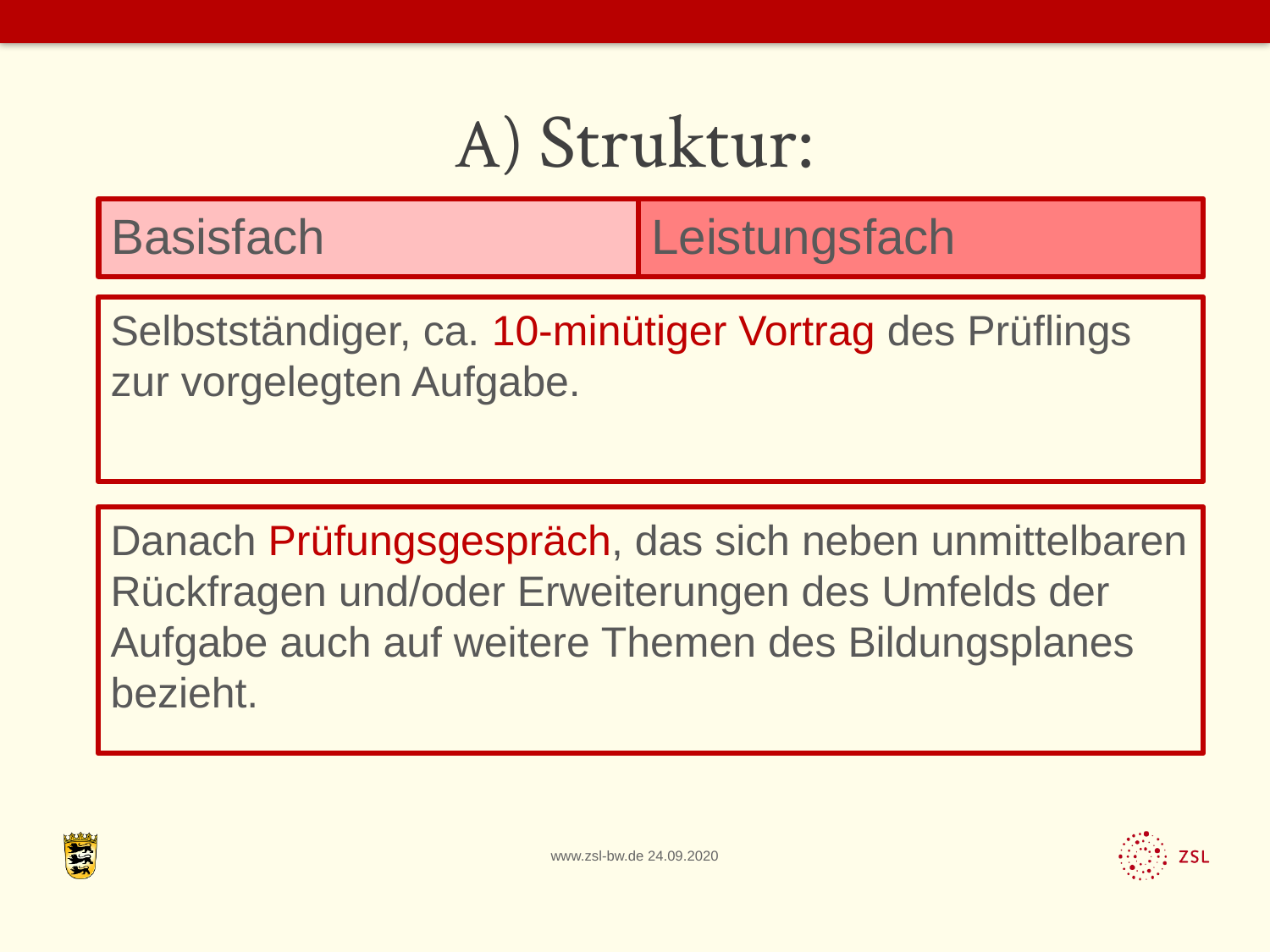

# A) Struktur:
Basisfach

Leistungsfach

Selbstständiger, ca. 10-minütiger Vortrag des Prüflings zur vorgelegten Aufgabe.

Danach Prüfungsgespräch, das sich neben unmittelbaren Rückfragen und/oder Erweiterungen des Umfelds der Aufgabe auch auf weitere Themen des Bildungsplanes bezieht.